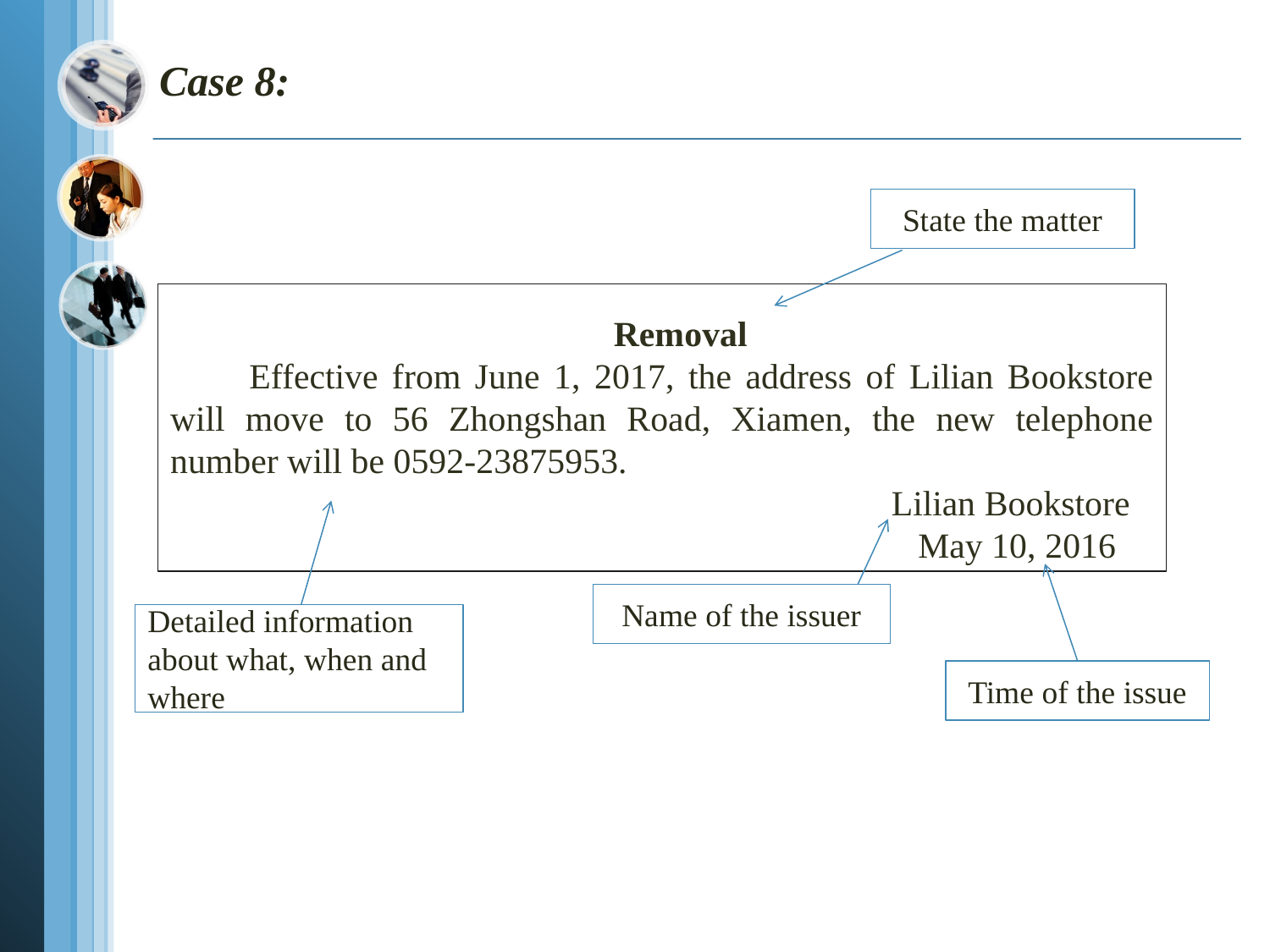

# Case 8:
State the matter
Removal
   Effective from June 1, 2017, the address of Lilian Bookstore will move to 56 Zhongshan Road, Xiamen, the new telephone number will be 0592-23875953.
                                                                             Lilian Bookstore
                                                                                May 10, 2016
Name of the issuer
Detailed information about what, when and where
Time of the issue